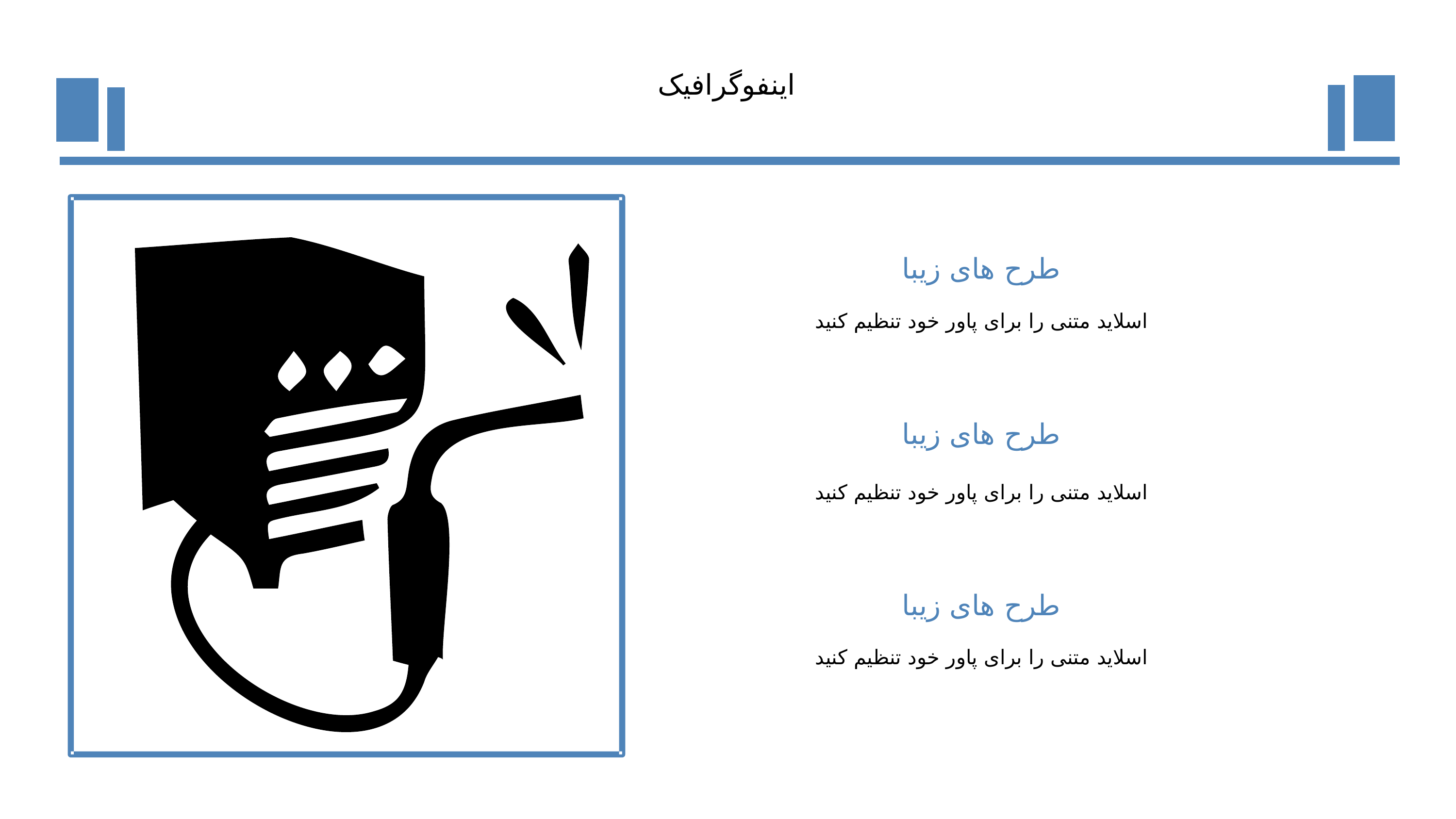

اینفوگرافیک

طرح های زیبا

اسلاید متنی را برای پاور خود تنظیم کنید
طرح های زیبا
اسلاید متنی را برای پاور خود تنظیم کنید
طرح های زیبا
اسلاید متنی را برای پاور خود تنظیم کنید